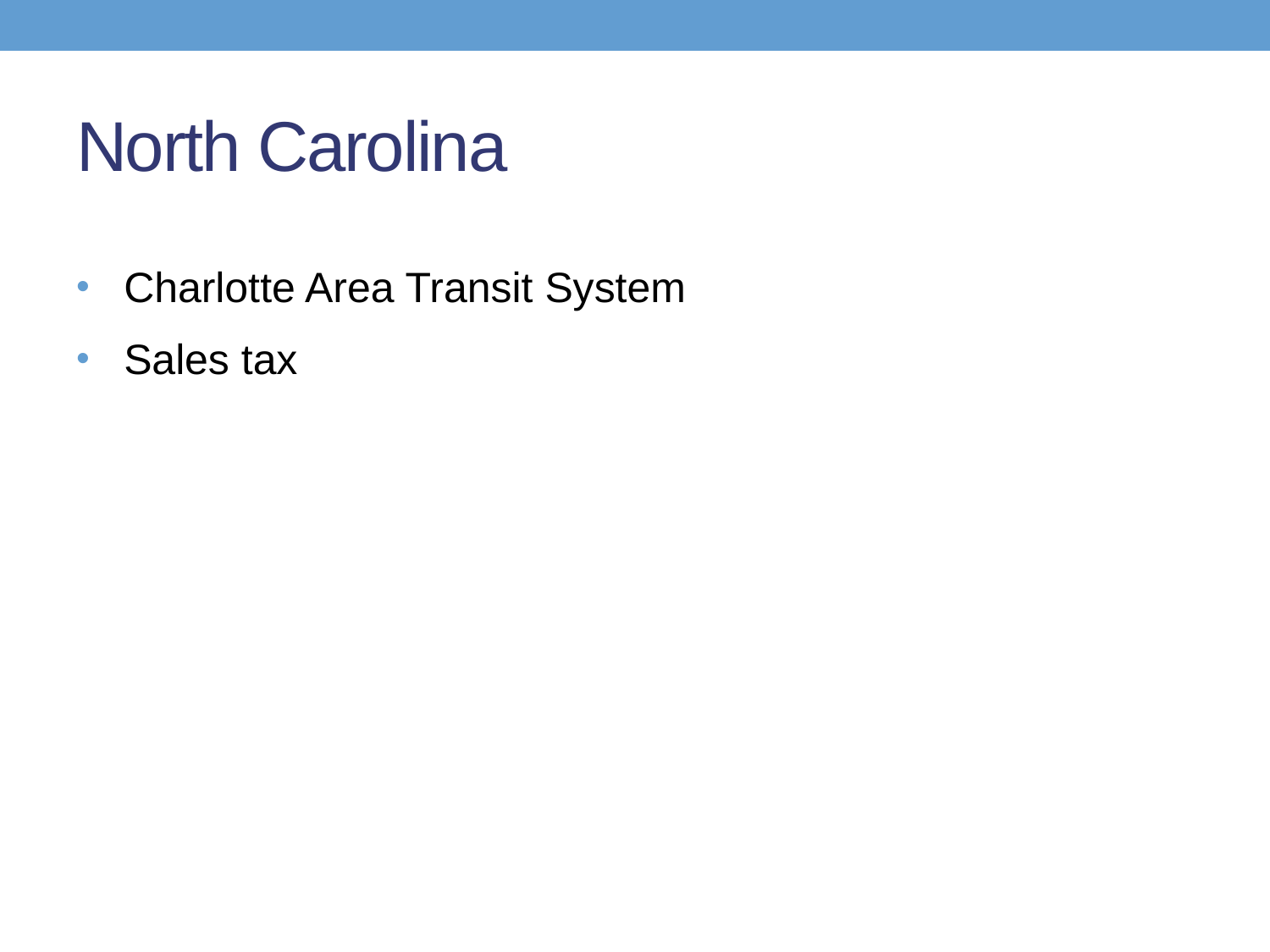

# North Carolina

Charlotte Area Transit System
Sales tax